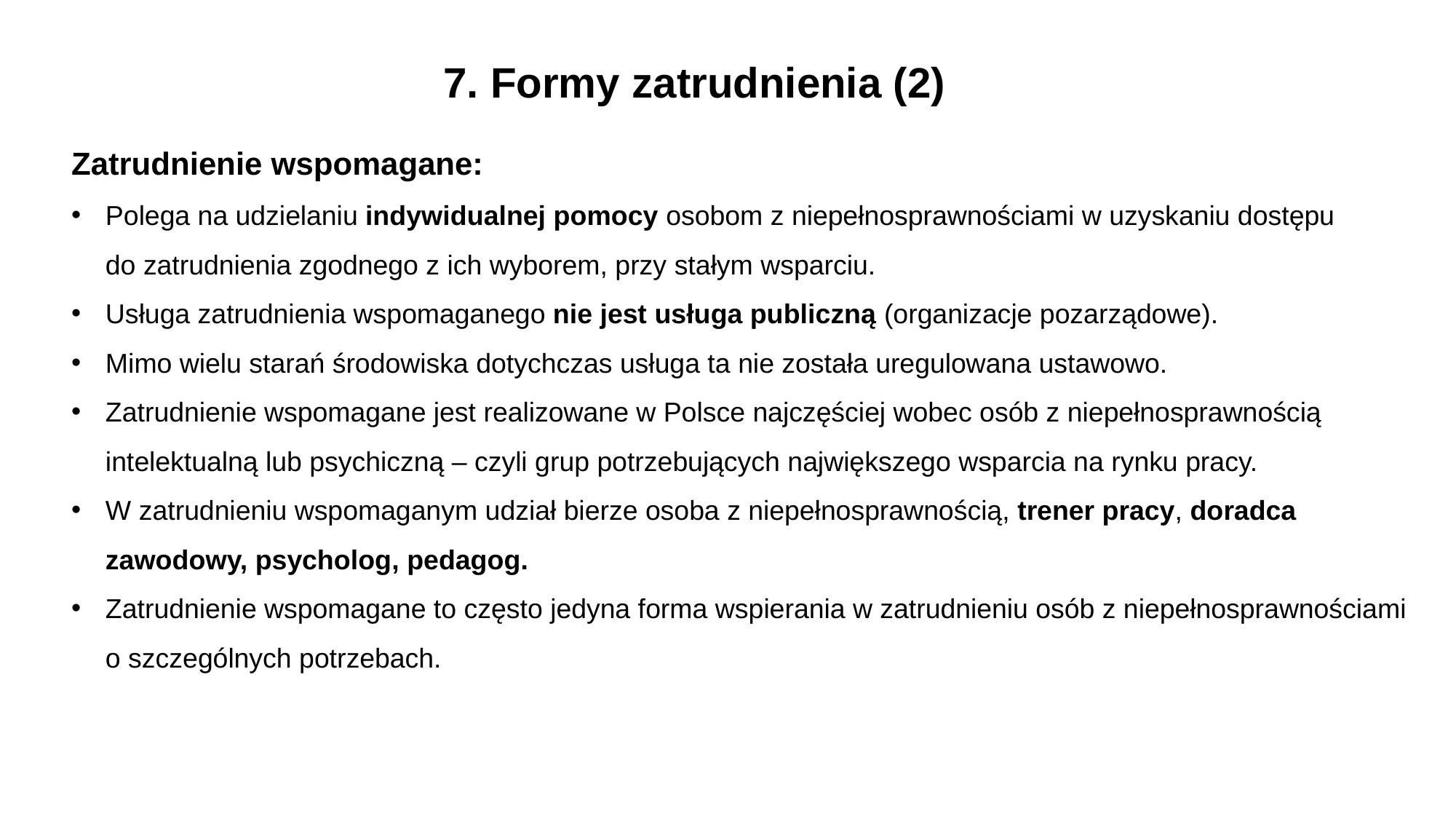

7. Formy zatrudnienia (2)
Zatrudnienie wspomagane:
Polega na udzielaniu indywidualnej pomocy osobom z niepełnosprawnościami w uzyskaniu dostępu
do zatrudnienia zgodnego z ich wyborem, przy stałym wsparciu.
Usługa zatrudnienia wspomaganego nie jest usługa publiczną (organizacje pozarządowe).
Mimo wielu starań środowiska dotychczas usługa ta nie została uregulowana ustawowo.
Zatrudnienie wspomagane jest realizowane w Polsce najczęściej wobec osób z niepełnosprawnością intelektualną lub psychiczną – czyli grup potrzebujących największego wsparcia na rynku pracy.
W zatrudnieniu wspomaganym udział bierze osoba z niepełnosprawnością, trener pracy, doradca zawodowy, psycholog, pedagog.
Zatrudnienie wspomagane to często jedyna forma wspierania w zatrudnieniu osób z niepełnosprawnościami o szczególnych potrzebach.